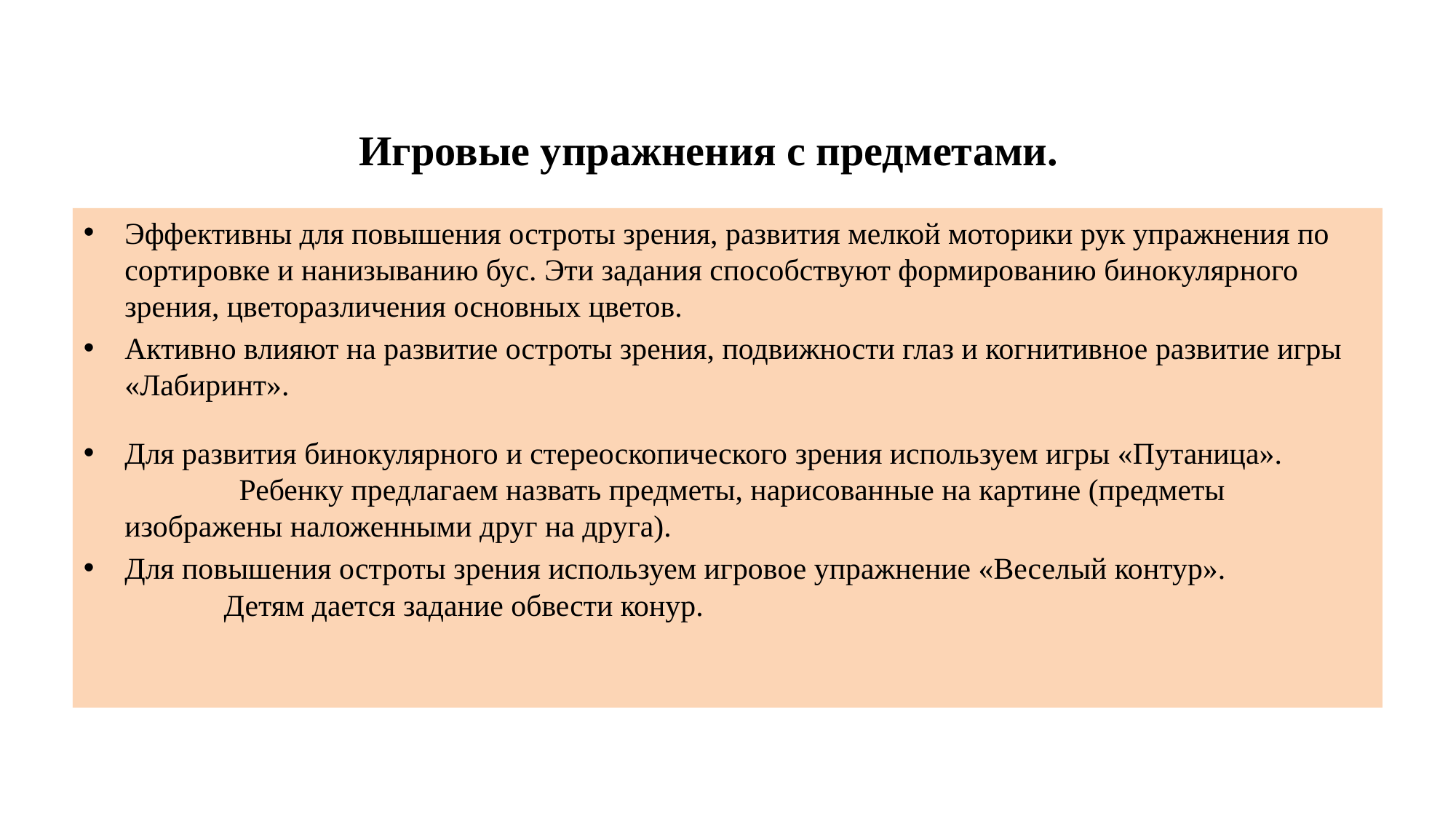

# Игровые упражнения с предметами.
Эффективны для повышения остроты зрения, развития мелкой моторики рук упражнения по сортировке и нанизыванию бус. Эти задания способствуют формированию бинокулярного зрения, цветоразличения основных цветов.
Активно влияют на развитие остроты зрения, подвижности глаз и когнитивное развитие игры «Лабиринт».
Для развития бинокулярного и стереоскопического зрения используем игры «Путаница».                           Ребенку предлагаем назвать предметы, нарисованные на картине (предметы изображены наложенными друг на друга).
Для повышения остроты зрения используем игровое упражнение «Веселый контур».                                 Детям дается задание обвести конур.